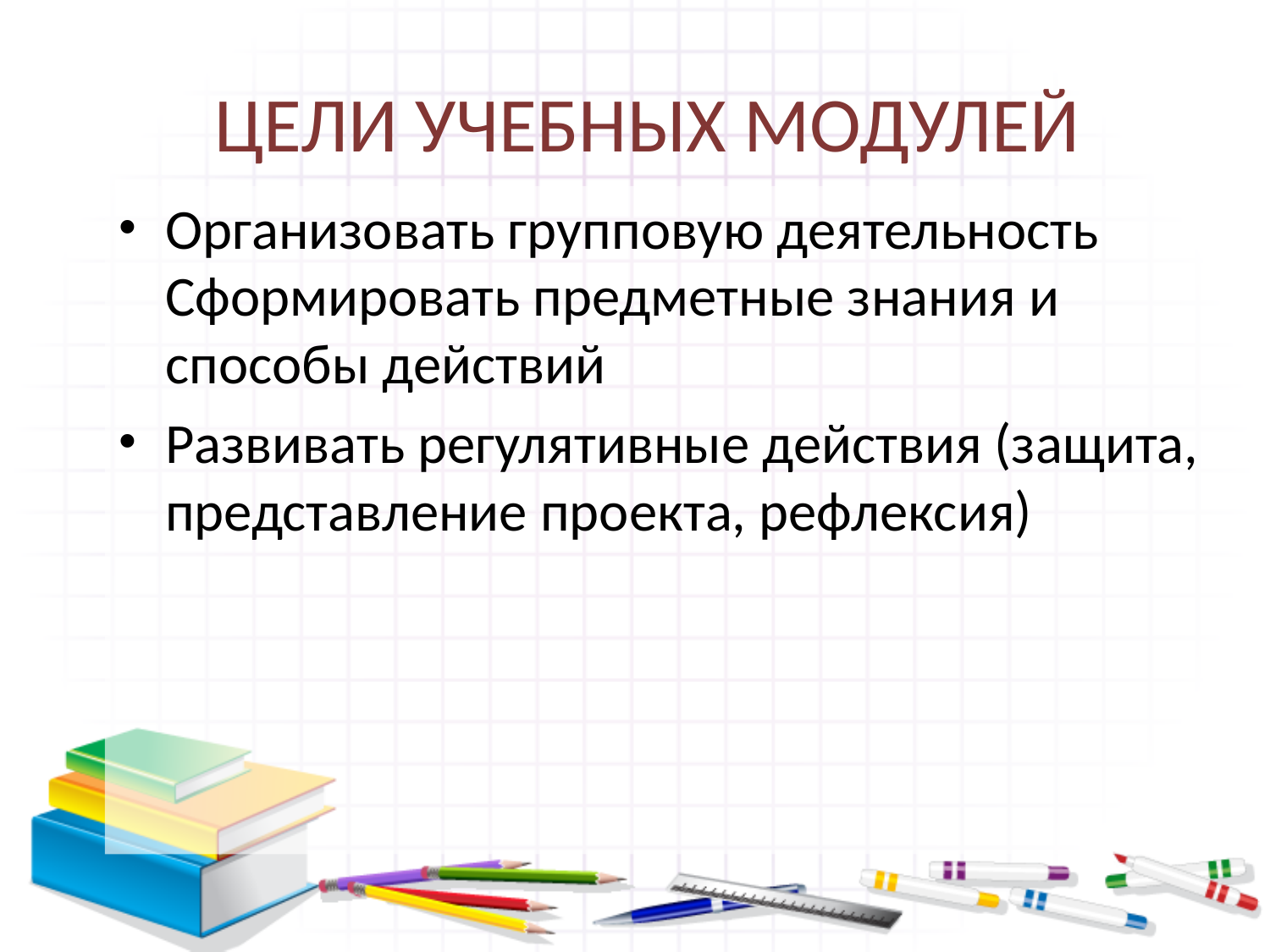

# ЦЕЛИ УЧЕБНЫХ МОДУЛЕЙ
Организовать групповую деятельность Сформировать предметные знания и способы действий
Развивать регулятивные действия (защита, представление проекта, рефлексия)